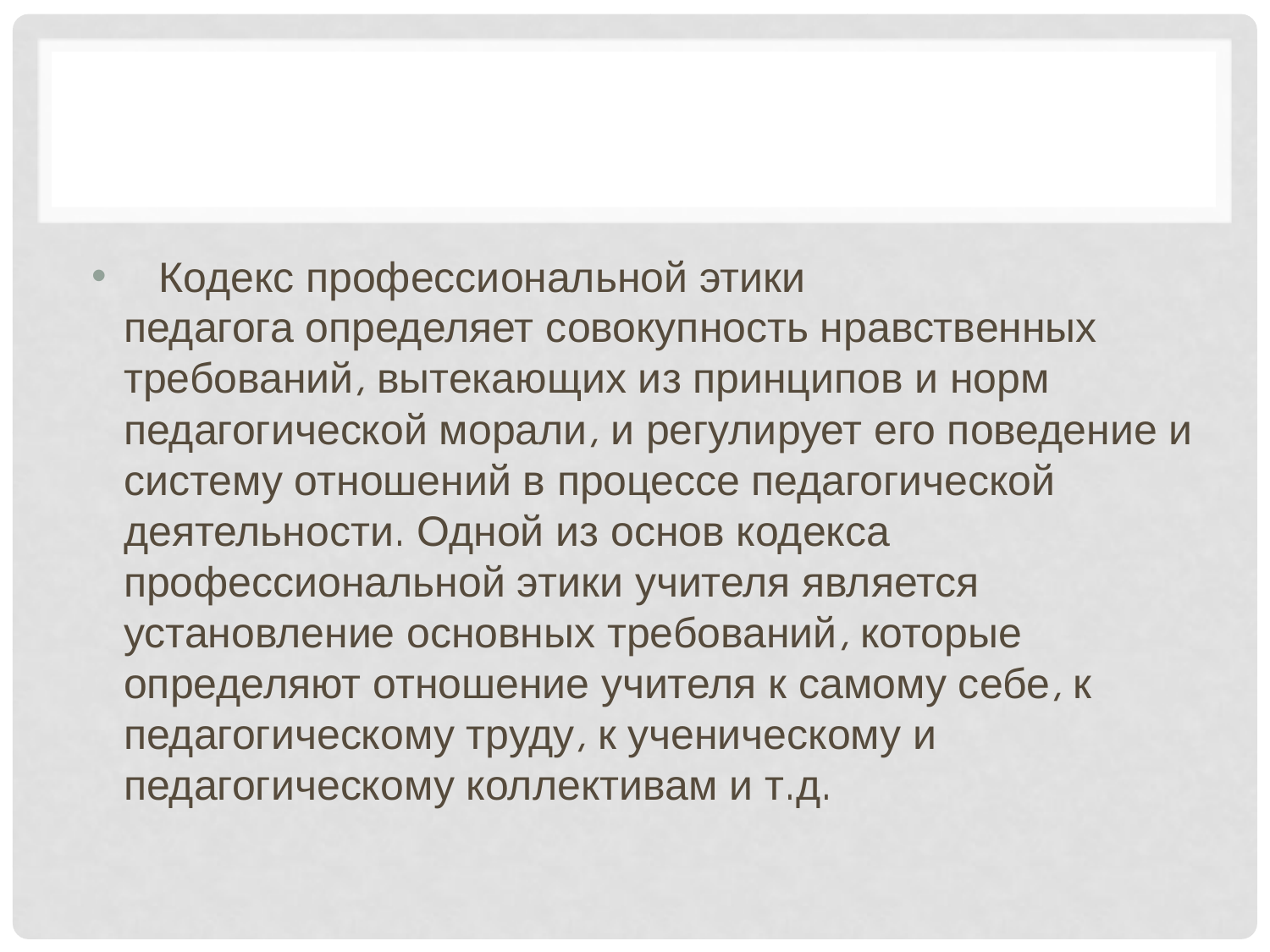

#
   Кодекс профессиональной этики педагога определяет совокупность нравственных требований, вытекающих из принципов и норм педагогической морали, и регулирует его поведение и систему отношений в процессе педагогической деятельности. Одной из основ кодекса профессиональной этики учителя является установление основных требований, которые определяют отношение учителя к самому себе, к педагогическому труду, к ученическому и педагогическому коллективам и т.д.